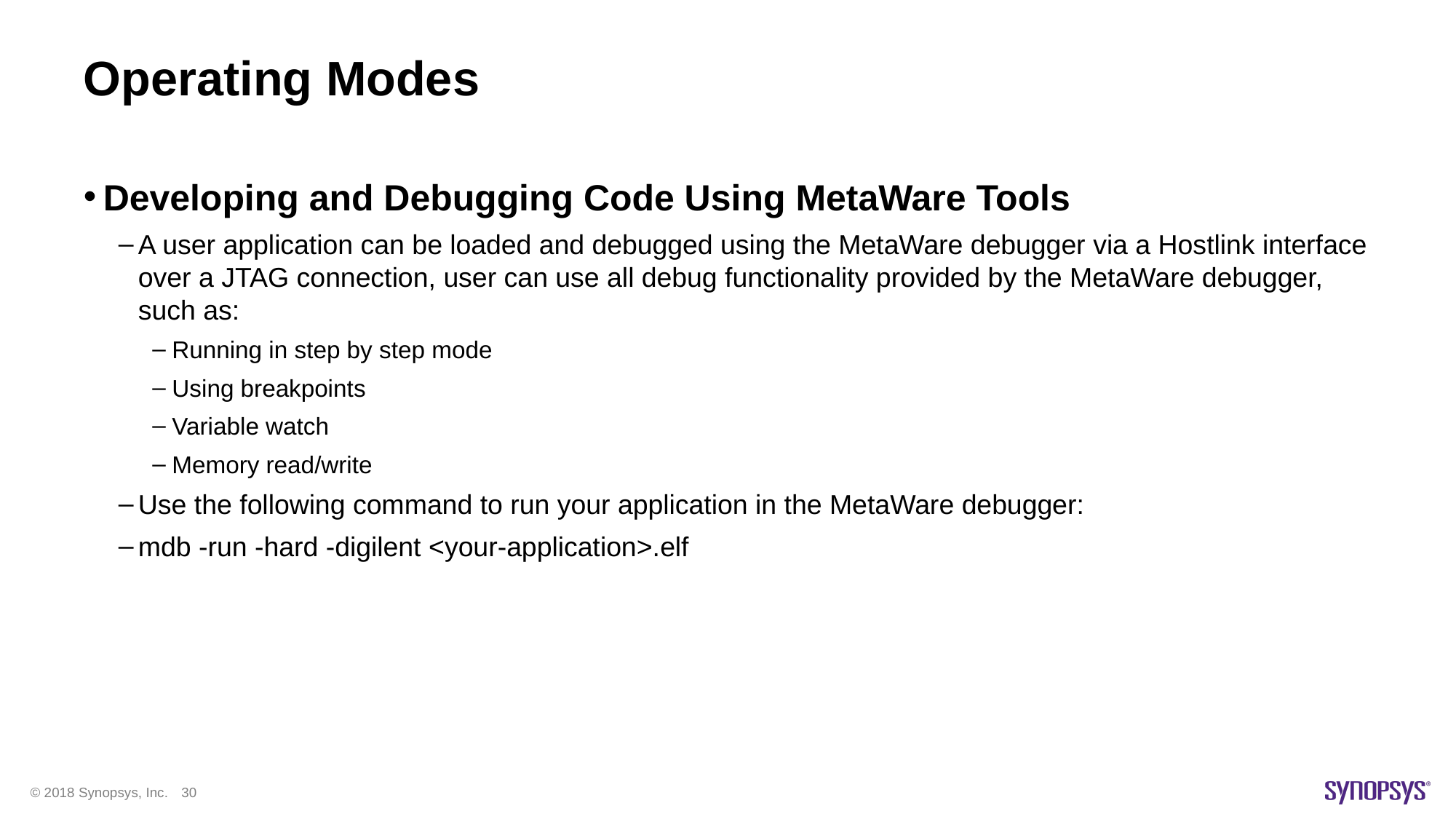

# Operating Modes
Developing and Debugging Code Using MetaWare Tools
A user application can be loaded and debugged using the MetaWare debugger via a Hostlink interface over a JTAG connection, user can use all debug functionality provided by the MetaWare debugger, such as:
Running in step by step mode
Using breakpoints
Variable watch
Memory read/write
Use the following command to run your application in the MetaWare debugger:
mdb -run -hard -digilent <your-application>.elf